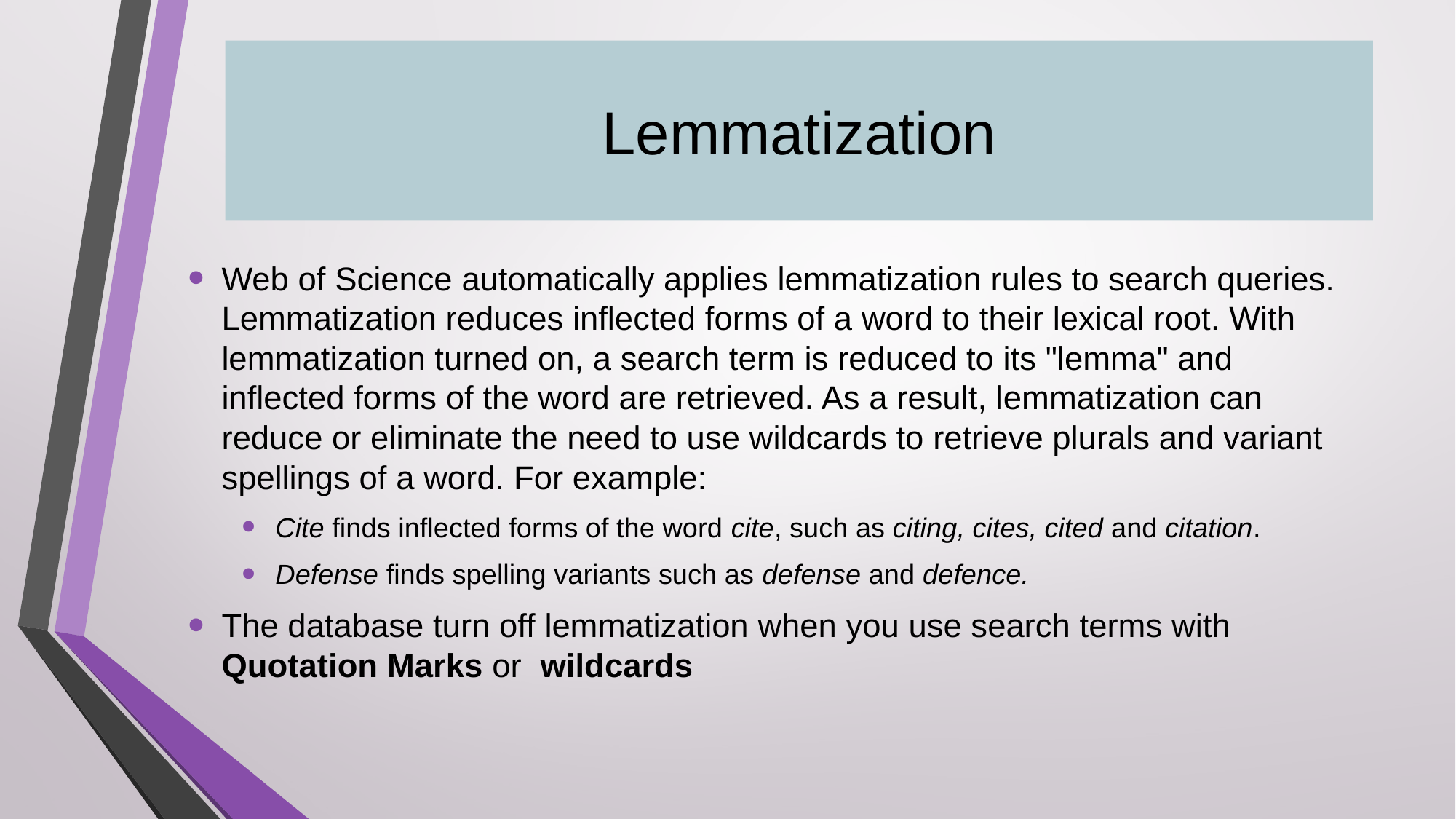

# Lemmatization

Web of Science automatically applies lemmatization rules to search queries. Lemmatization reduces inflected forms of a word to their lexical root. With lemmatization turned on, a search term is reduced to its "lemma" and inflected forms of the word are retrieved. As a result, lemmatization can reduce or eliminate the need to use wildcards to retrieve plurals and variant spellings of a word. For example:
Cite finds inflected forms of the word cite, such as citing, cites, cited and citation.
Defense finds spelling variants such as defense and defence.
The database turn off lemmatization when you use search terms with Quotation Marks or  wildcards